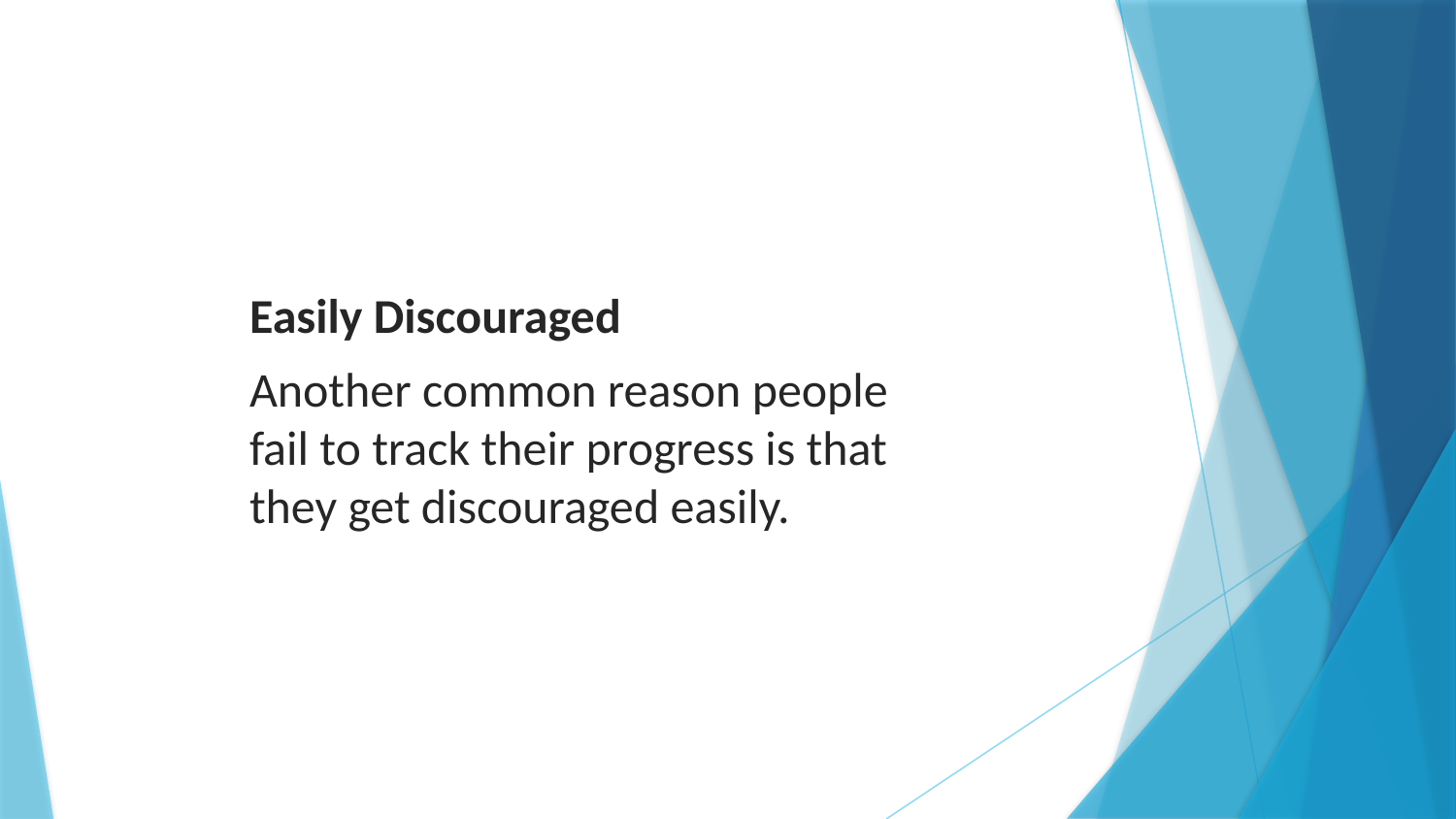

Easily Discouraged
Another common reason people fail to track their progress is that they get discouraged easily.